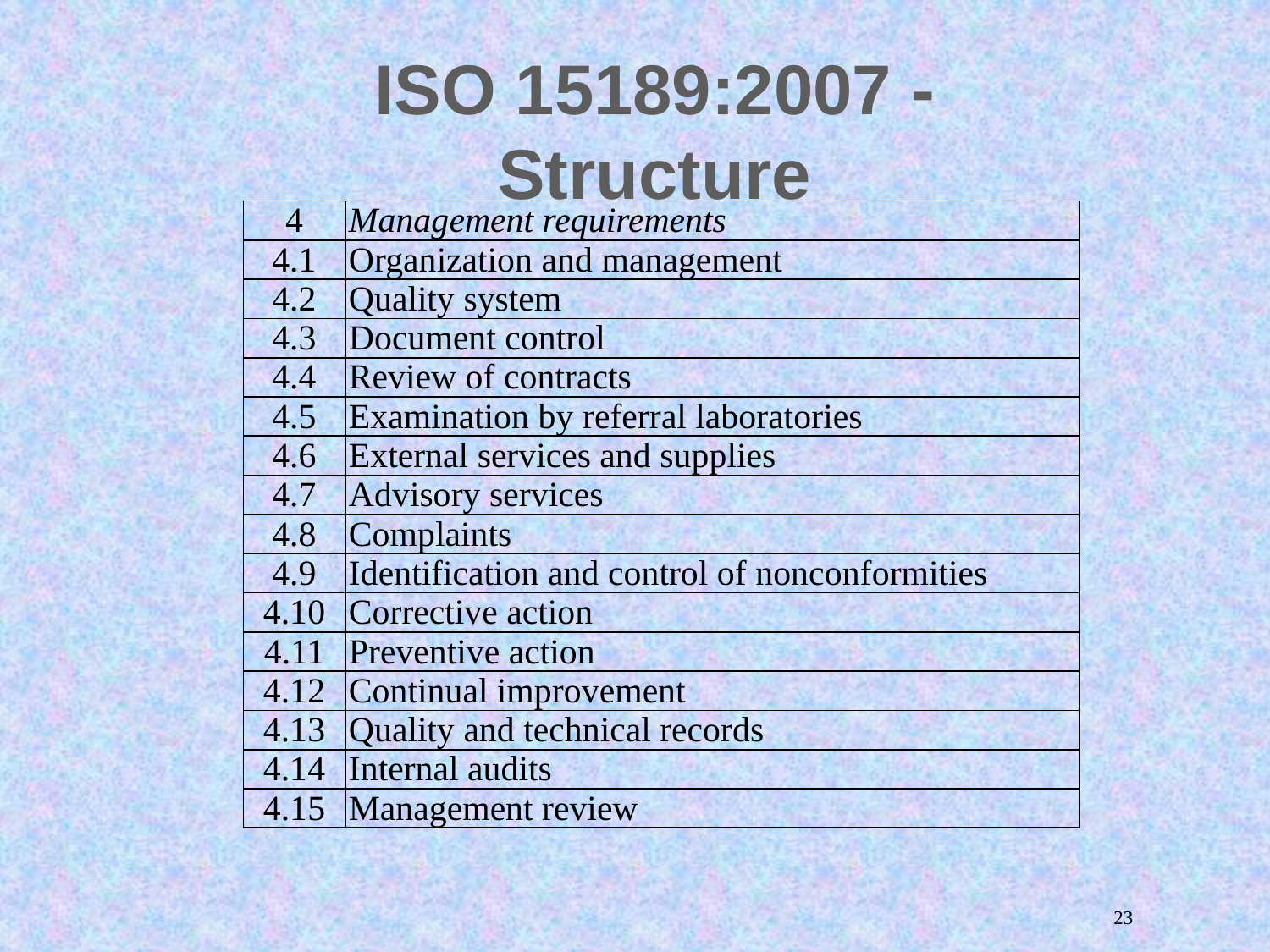

ISO 15189:2007 - Structure
| 4 | Management requirements |
| --- | --- |
| 4.1 | Organization and management |
| 4.2 | Quality system |
| 4.3 | Document control |
| 4.4 | Review of contracts |
| 4.5 | Examination by referral laboratories |
| 4.6 | External services and supplies |
| 4.7 | Advisory services |
| 4.8 | Complaints |
| 4.9 | Identification and control of nonconformities |
| 4.10 | Corrective action |
| 4.11 | Preventive action |
| 4.12 | Continual improvement |
| 4.13 | Quality and technical records |
| 4.14 | Internal audits |
| 4.15 | Management review |